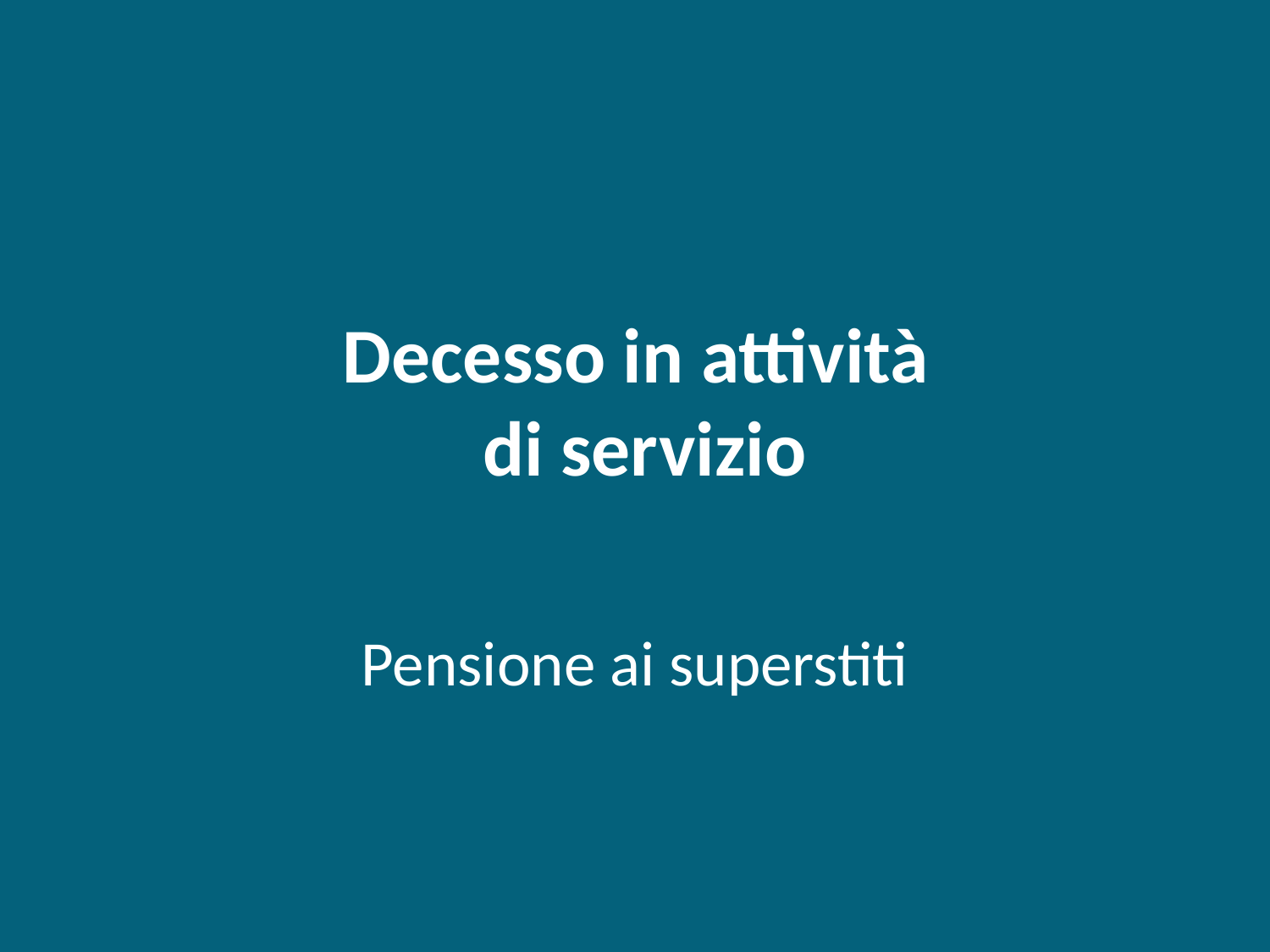

# Decesso in attività di servizio
Pensione ai superstiti